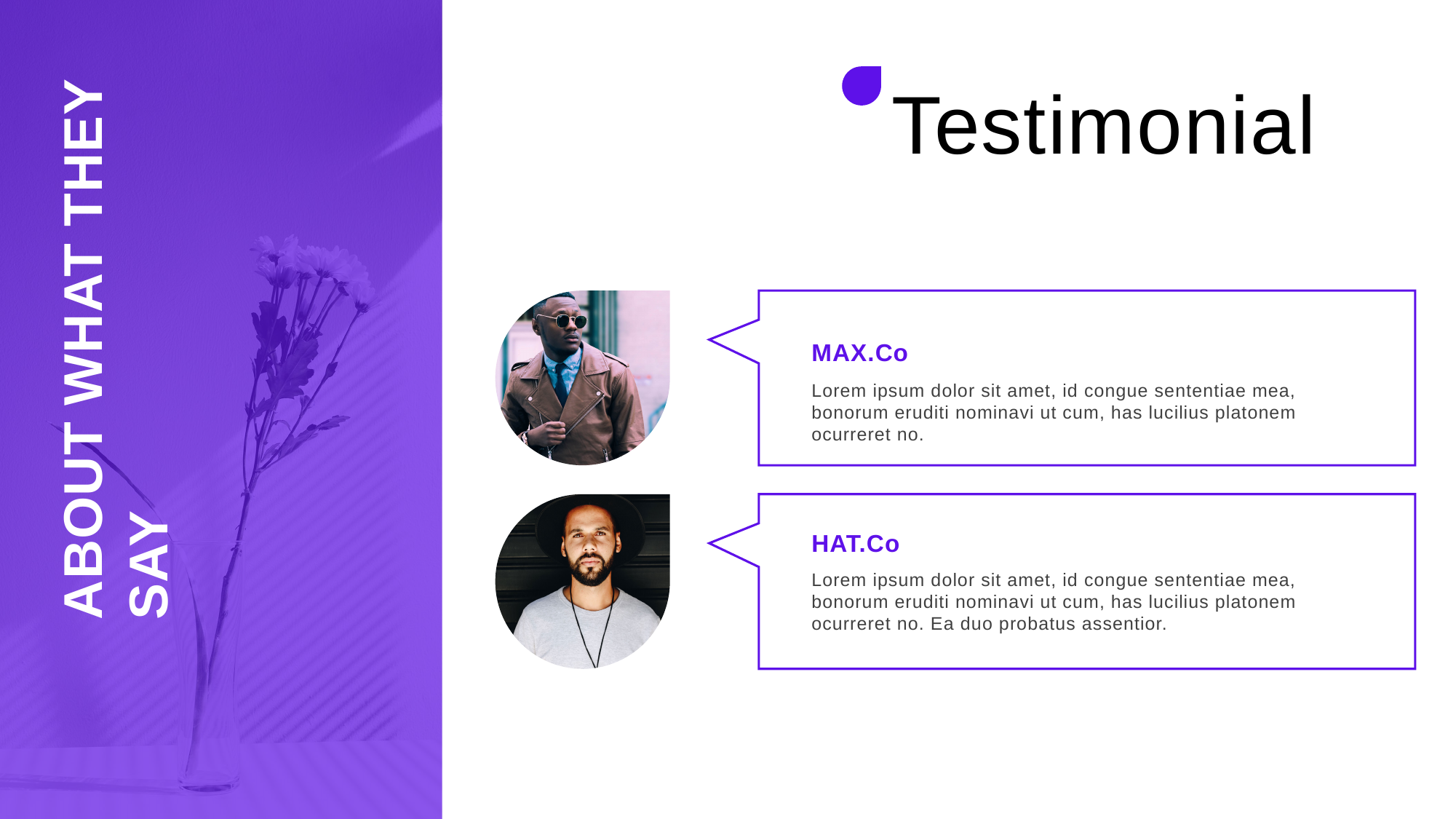

Testimonial
ABOUT WHAT THEY SAY

MAX.Co
Lorem ipsum dolor sit amet, id congue sententiae mea, bonorum eruditi nominavi ut cum, has lucilius platonem ocurreret no.

HAT.Co
Lorem ipsum dolor sit amet, id congue sententiae mea, bonorum eruditi nominavi ut cum, has lucilius platonem ocurreret no. Ea duo probatus assentior.